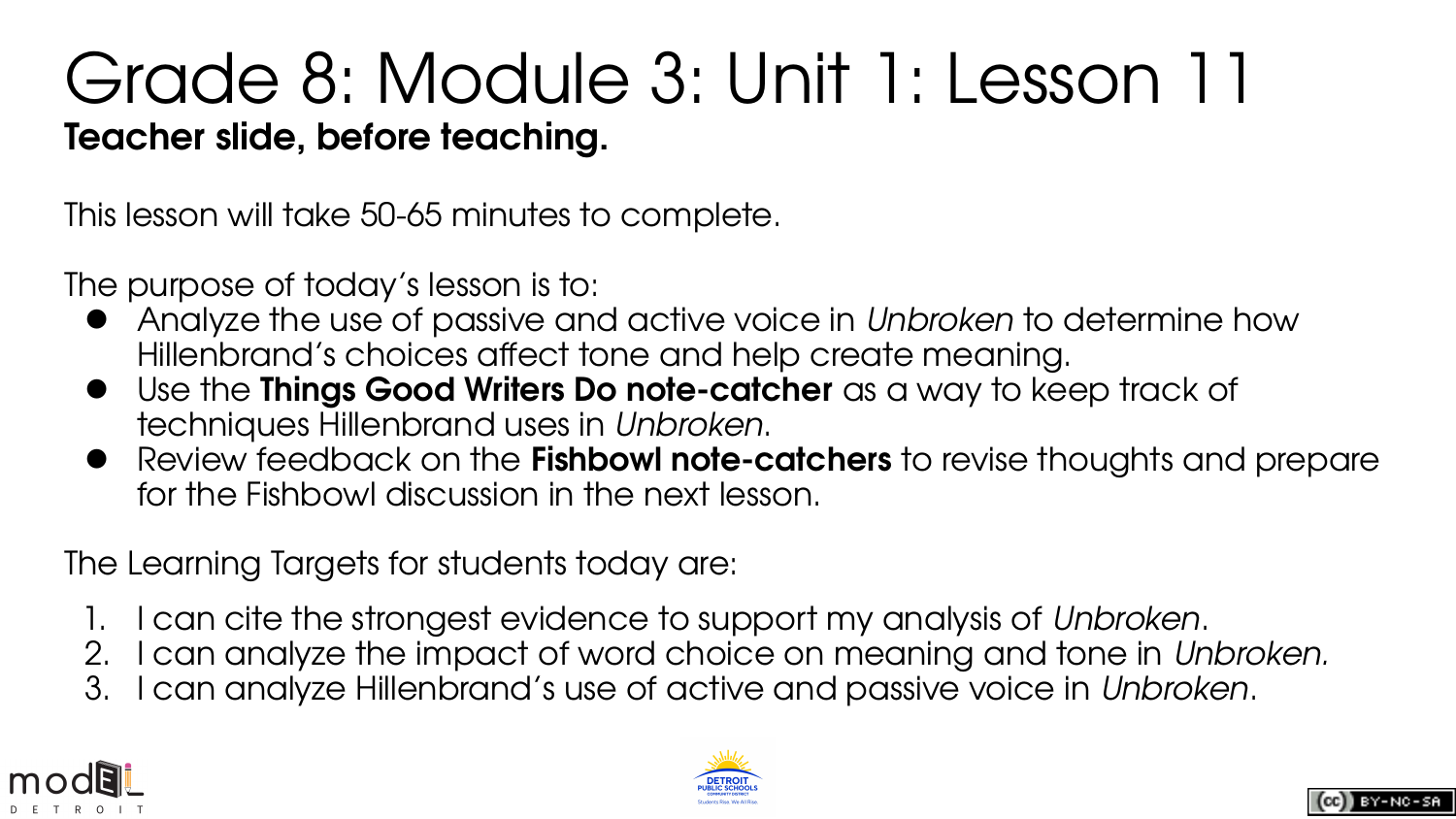

# Grade 8: Module 3: Unit 1: Lesson 11
Teacher slide, before teaching.
This lesson will take 50-65 minutes to complete.

The purpose of today’s lesson is to:
Analyze the use of passive and active voice in Unbroken to determine how Hillenbrand’s choices affect tone and help create meaning.
Use the Things Good Writers Do note-catcher as a way to keep track of techniques Hillenbrand uses in Unbroken.
Review feedback on the Fishbowl note-catchers to revise thoughts and prepare for the Fishbowl discussion in the next lesson.

The Learning Targets for students today are:
I can cite the strongest evidence to support my analysis of Unbroken.
I can analyze the impact of word choice on meaning and tone in Unbroken.
I can analyze Hillenbrand’s use of active and passive voice in Unbroken.